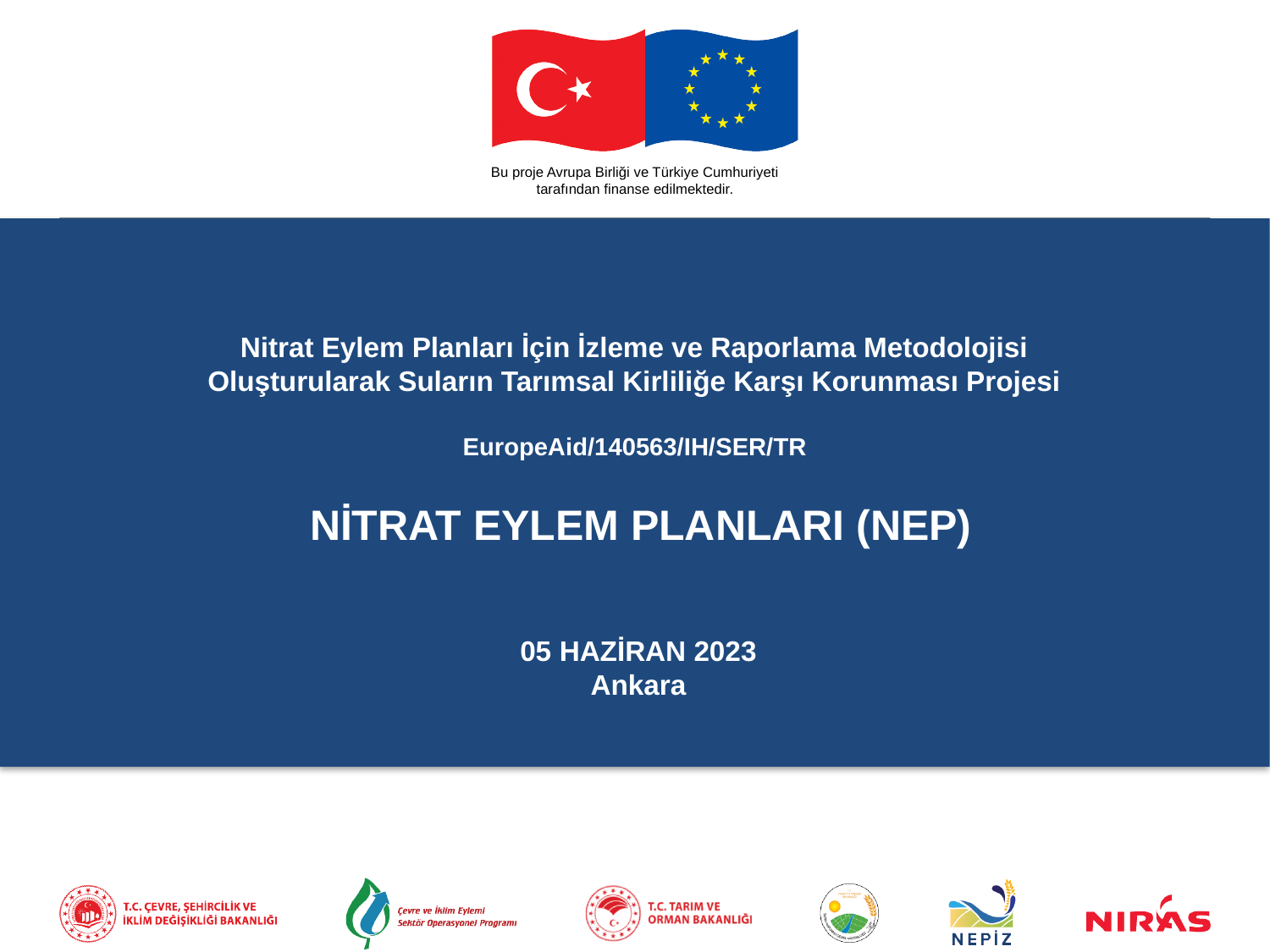

Nitrat Eylem Planları İçin İzleme ve Raporlama Metodolojisi Oluşturularak Suların Tarımsal Kirliliğe Karşı Korunması Projesi

EuropeAid/140563/IH/SER/TR

NİTRAT EYLEM PLANLARI (NEP)
05 HAZİRAN 2023
Ankara